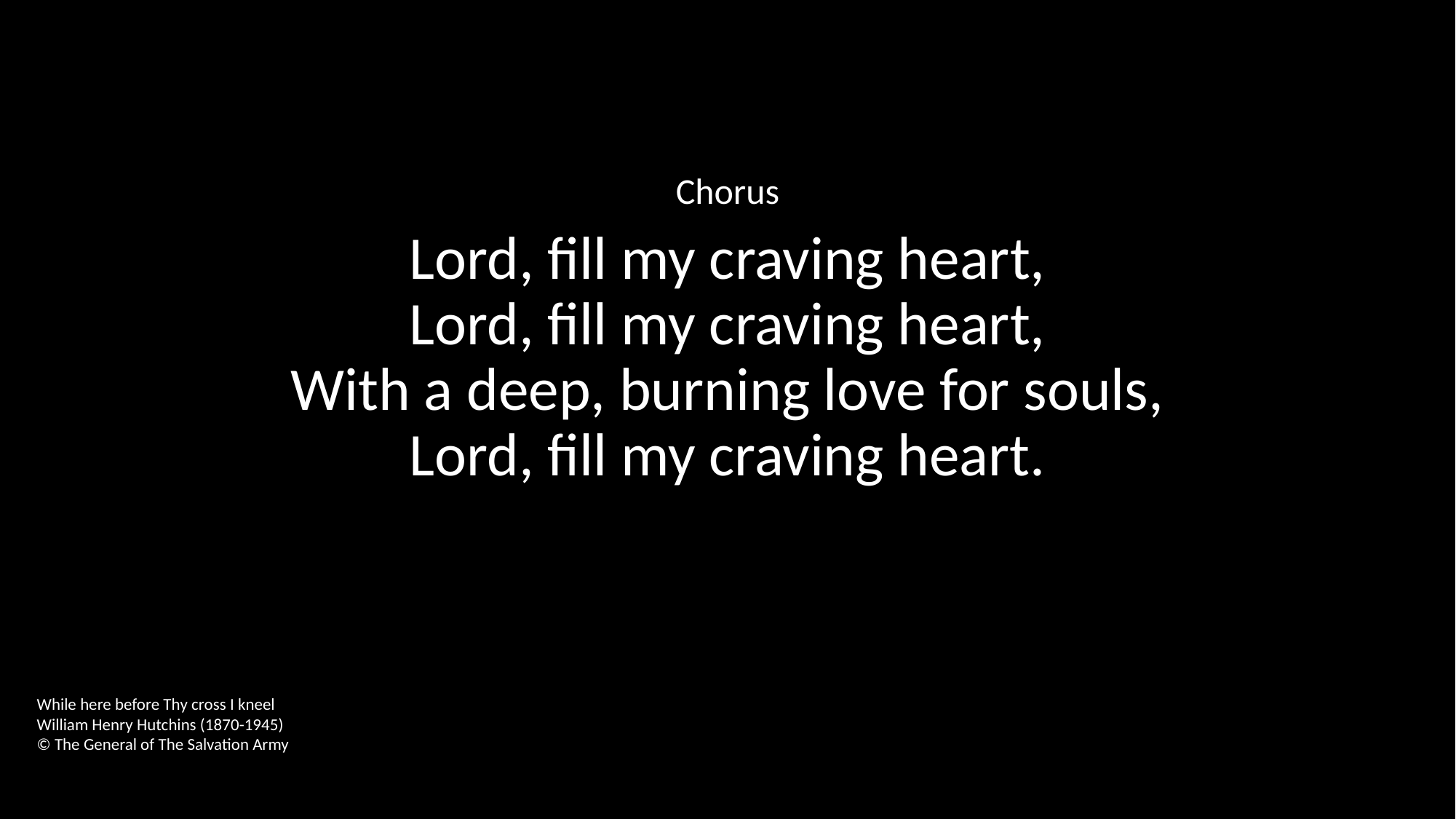

Chorus
Lord, fill my craving heart,
Lord, fill my craving heart,
With a deep, burning love for souls,
Lord, fill my craving heart.
While here before Thy cross I kneel
William Henry Hutchins (1870-1945)
© The General of The Salvation Army